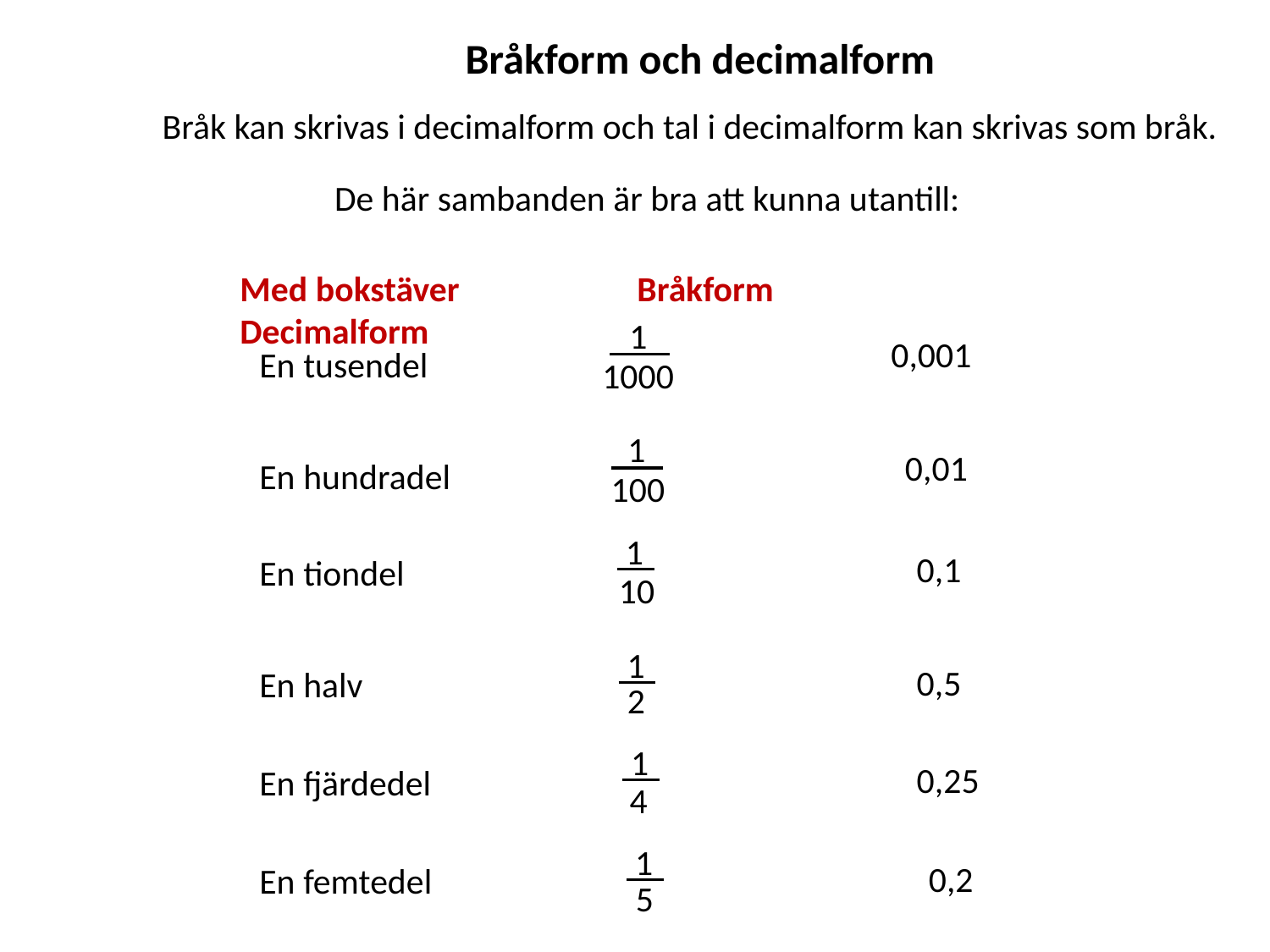

Bråkform och decimalform
Bråk kan skrivas i decimalform och tal i decimalform kan skrivas som bråk.
De här sambanden är bra att kunna utantill:
Med bokstäver   		  Bråkform 		  Decimalform
1
1000
0,001
En tusendel
1
100
0,01
En hundradel
1
10
0,1
En tiondel
1
2
0,5
En halv
1
4
0,25
En fjärdedel
1
5
0,2
En femtedel